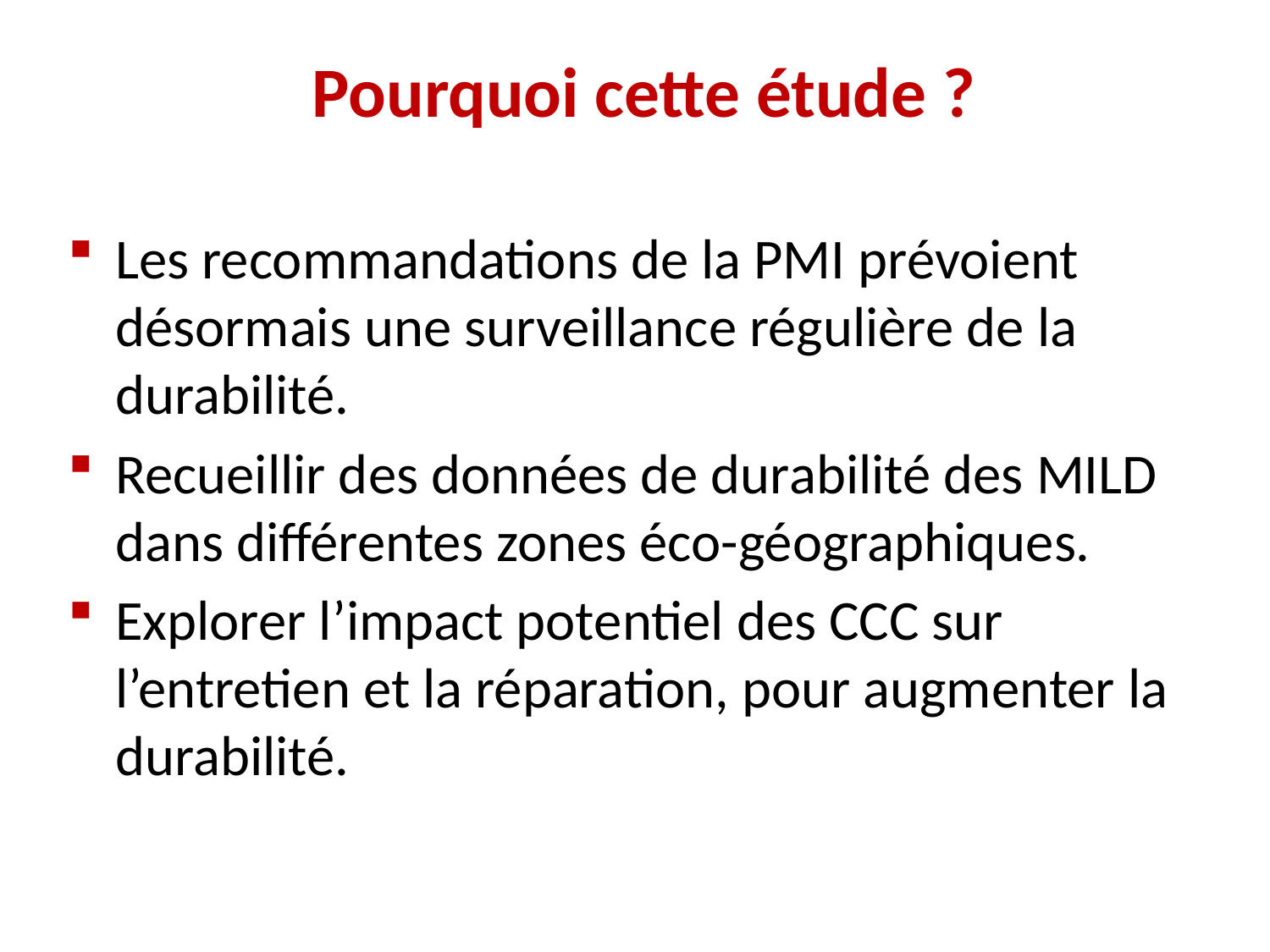

Pourquoi cette étude ?
Les recommandations de la PMI prévoient désormais une surveillance régulière de la durabilité.
Recueillir des données de durabilité des MILD dans différentes zones éco-géographiques.
Explorer l’impact potentiel des CCC sur l’entretien et la réparation, pour augmenter la durabilité.